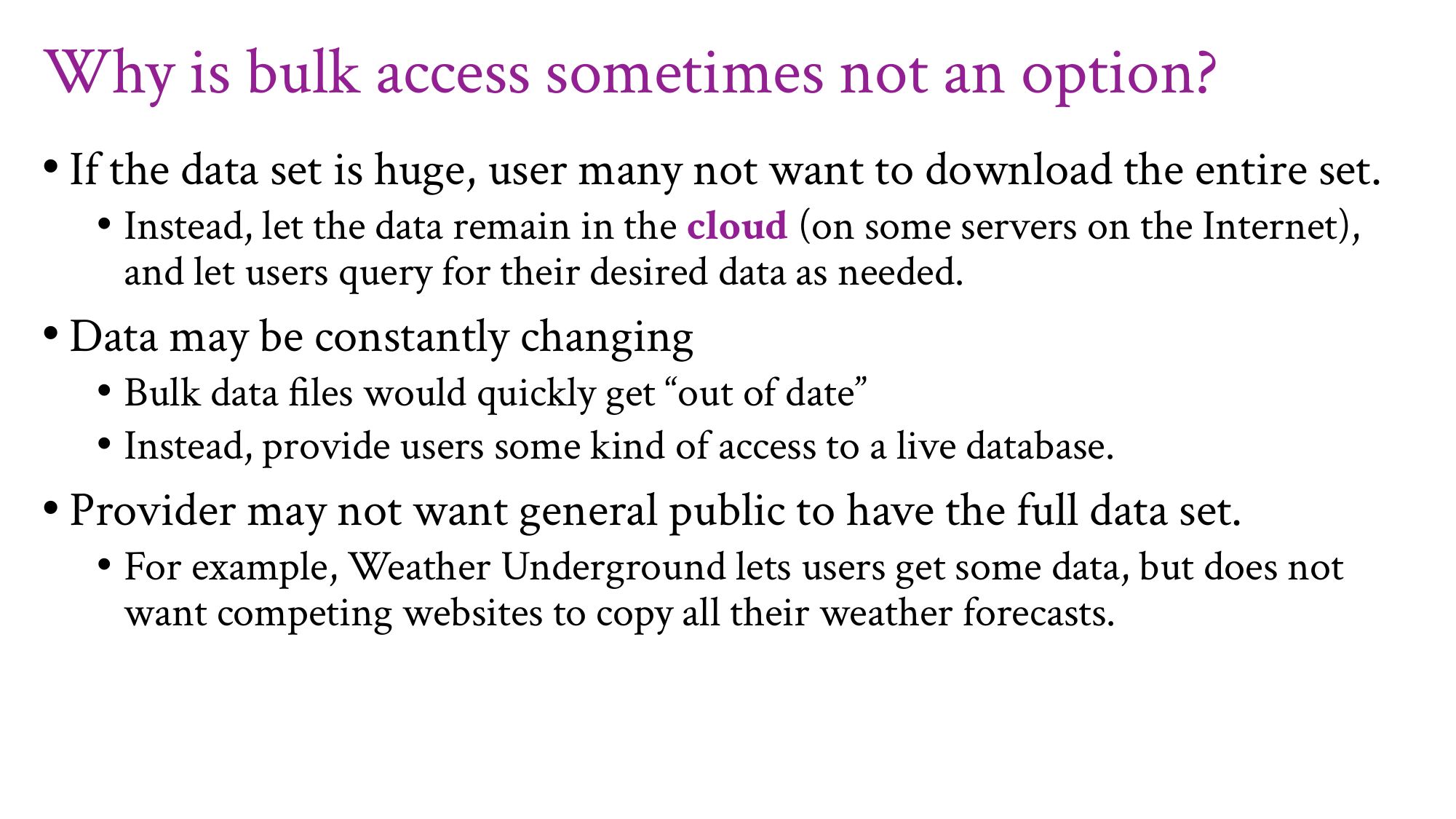

# Why is bulk access sometimes not an option?
If the data set is huge, user many not want to download the entire set.
Instead, let the data remain in the cloud (on some servers on the Internet), and let users query for their desired data as needed.
Data may be constantly changing
Bulk data files would quickly get “out of date”
Instead, provide users some kind of access to a live database.
Provider may not want general public to have the full data set.
For example, Weather Underground lets users get some data, but does not want competing websites to copy all their weather forecasts.